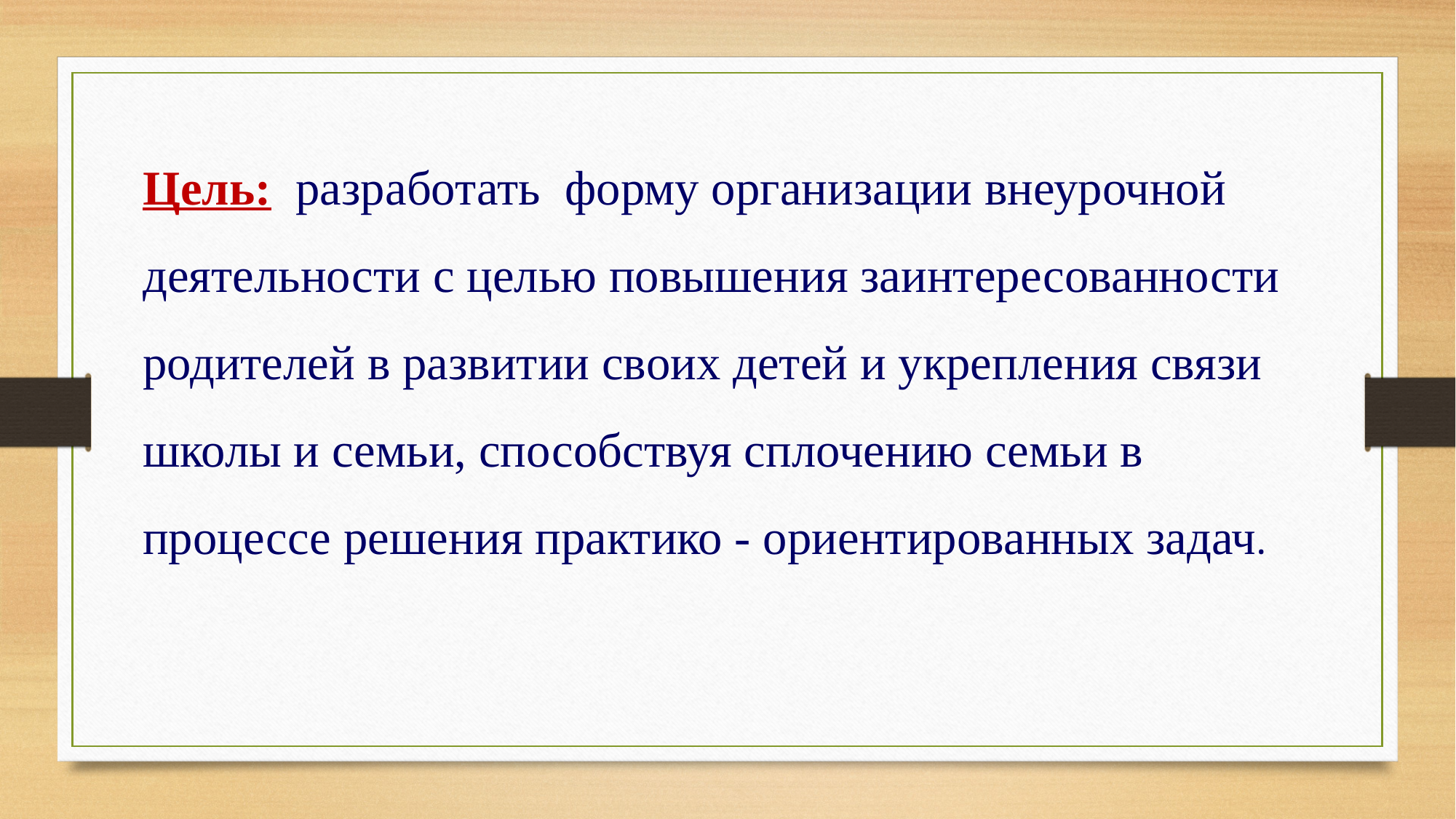

Цель:  разработать  форму организации внеурочной деятельности с целью повышения заинтересованности родителей в развитии своих детей и укрепления связи школы и семьи, способствуя сплочению семьи в процессе решения практико - ориентированных задач.